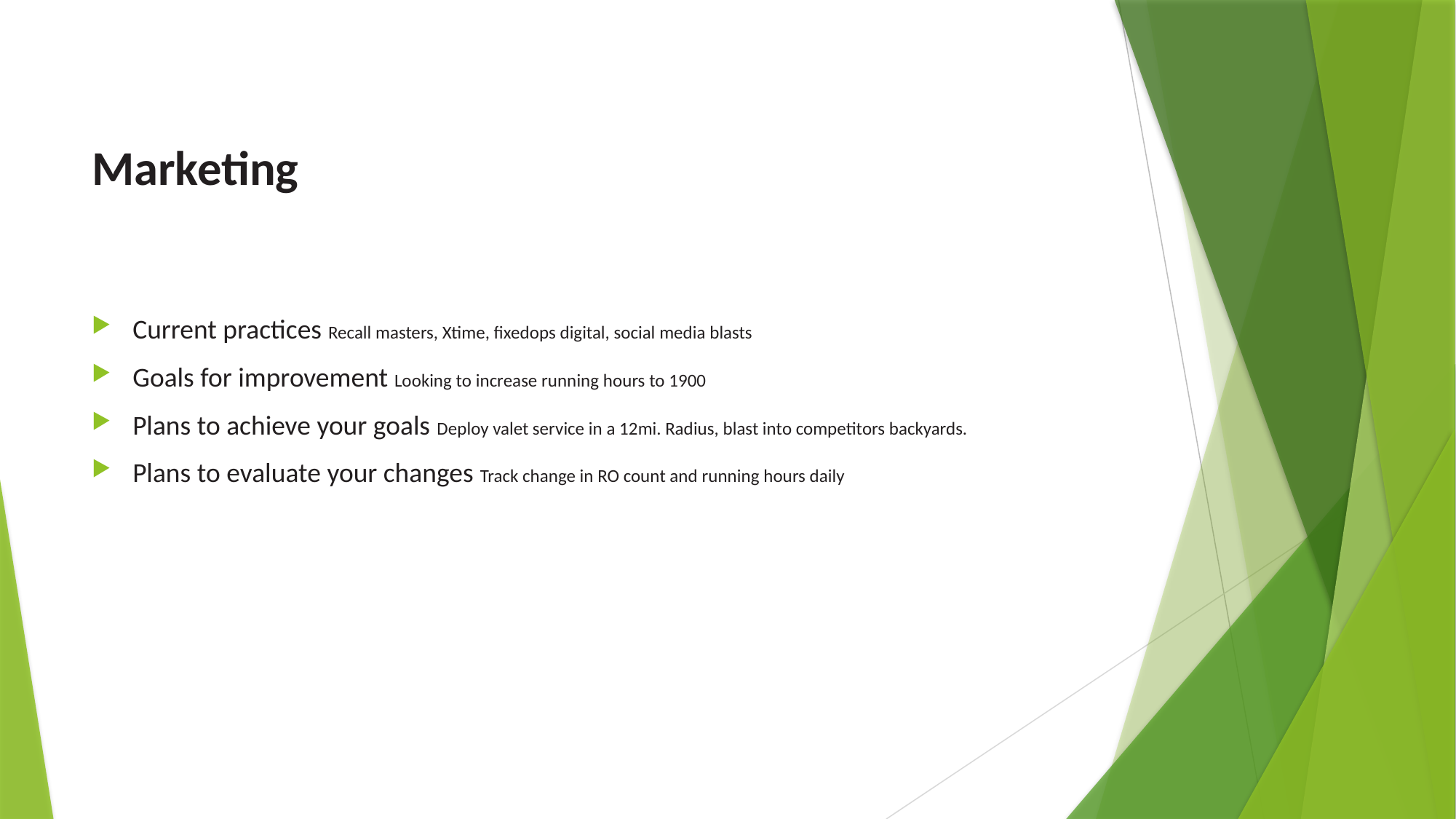

# Marketing

Current practices Recall masters, Xtime, fixedops digital, social media blasts
Goals for improvement Looking to increase running hours to 1900
Plans to achieve your goals Deploy valet service in a 12mi. Radius, blast into competitors backyards.
Plans to evaluate your changes Track change in RO count and running hours daily